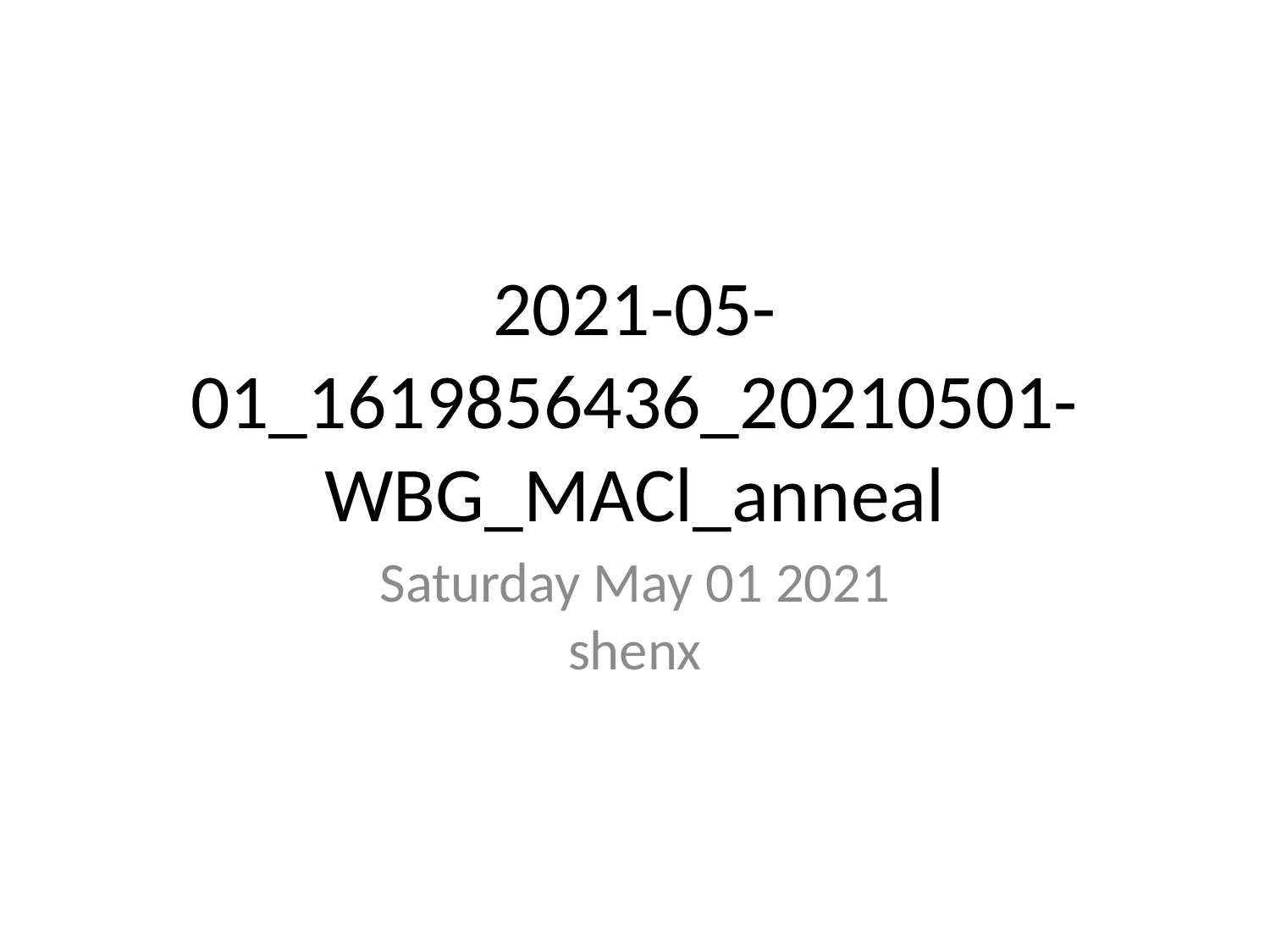

# 2021-05-01_1619856436_20210501-WBG_MACl_anneal
Saturday May 01 2021
shenx